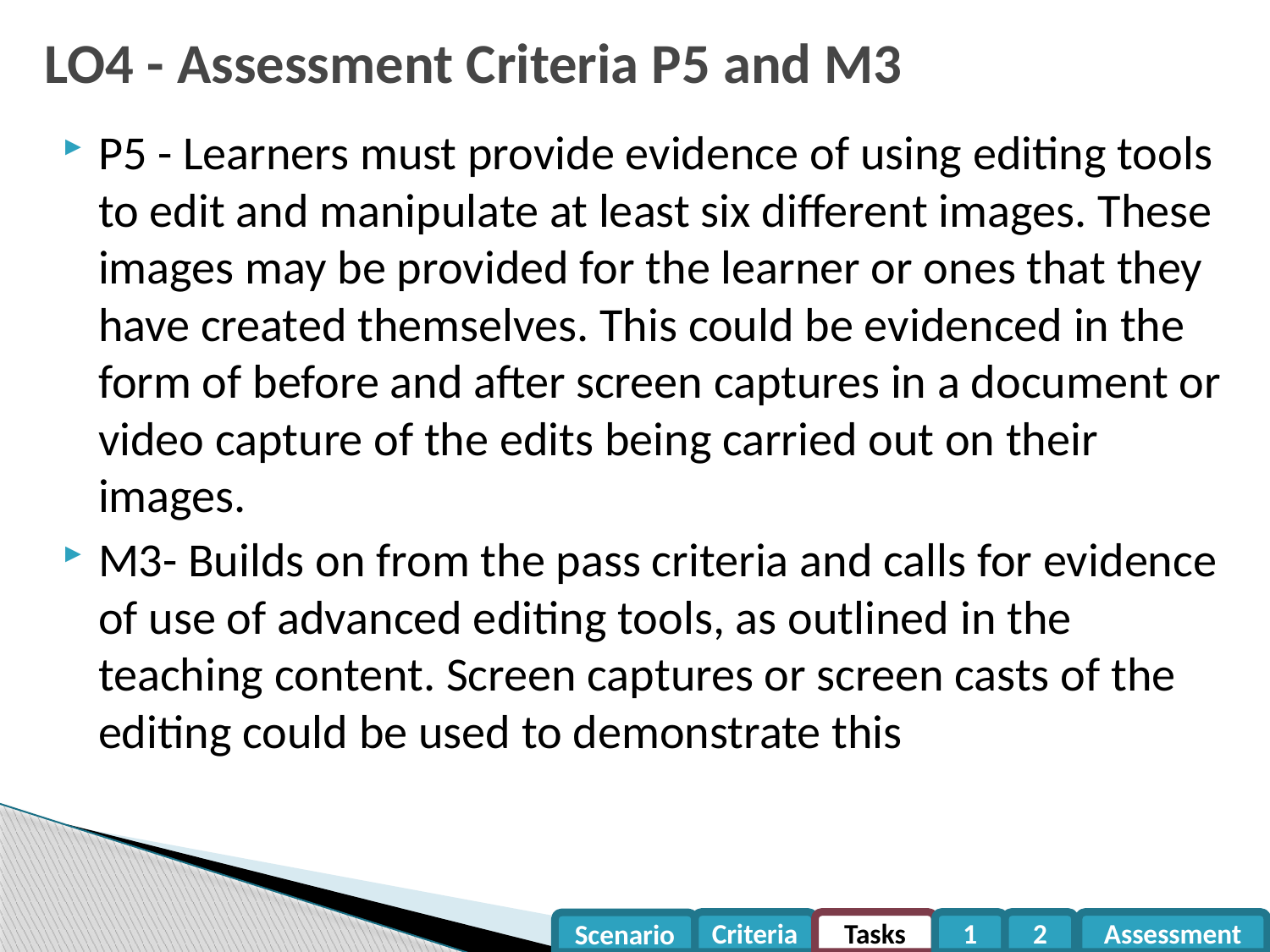

# LO4 - Assessment Criteria P5 and M3
P5 - Learners must provide evidence of using editing tools to edit and manipulate at least six different images. These images may be provided for the learner or ones that they have created themselves. This could be evidenced in the form of before and after screen captures in a document or video capture of the edits being carried out on their images.
M3- Builds on from the pass criteria and calls for evidence of use of advanced editing tools, as outlined in the teaching content. Screen captures or screen casts of the editing could be used to demonstrate this